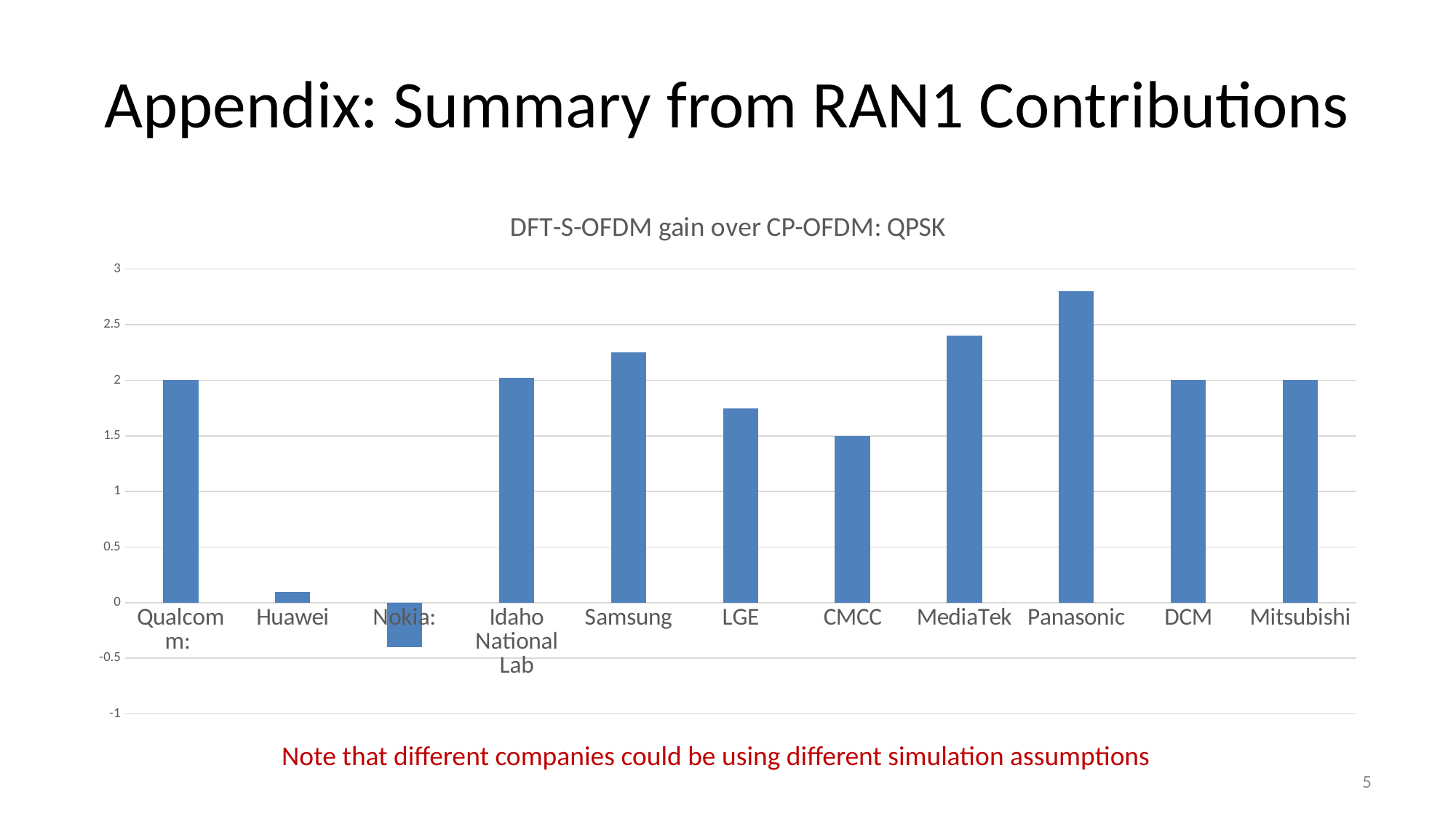

# Appendix: Summary from RAN1 Contributions

### Chart: DFT-S-OFDM gain over CP-OFDM: QPSK

| Category |  |
|---|---|
| Qualcomm:  | 2.0 |
| Huawei | 0.1 |
| Nokia: | -0.4 |
| Idaho National Lab | 2.02 |
| Samsung | 2.25 |
| LGE | 1.75 |
| CMCC | 1.5 |
| MediaTek | 2.4 |
| Panasonic | 2.8 |
| DCM | 2.0 |
| Mitsubishi | 2.0 |
Note that different companies could be using different simulation assumptions
5